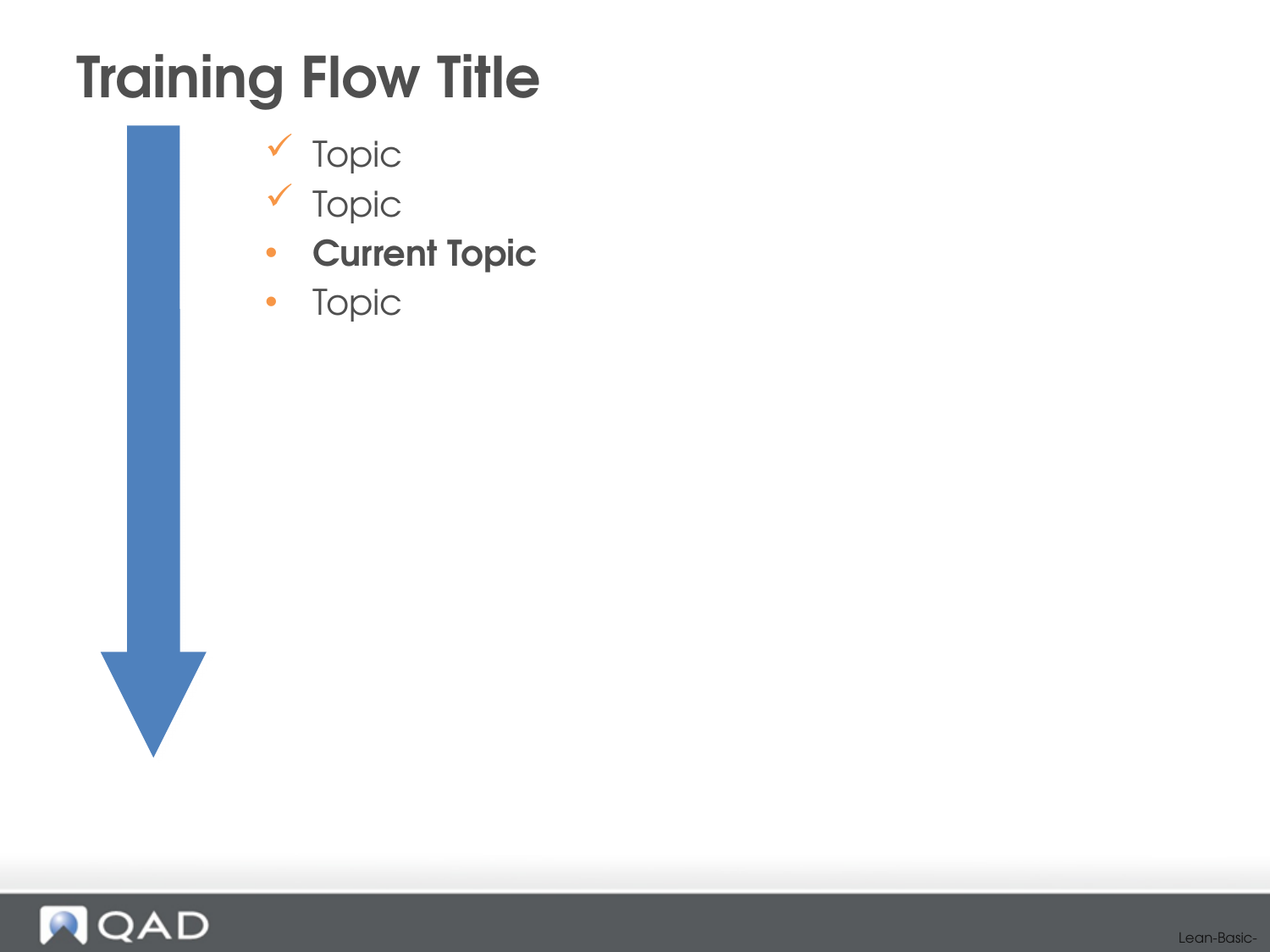

# Training Flow Title

Topic
Topic
Current Topic
Topic
Lean-Basic-